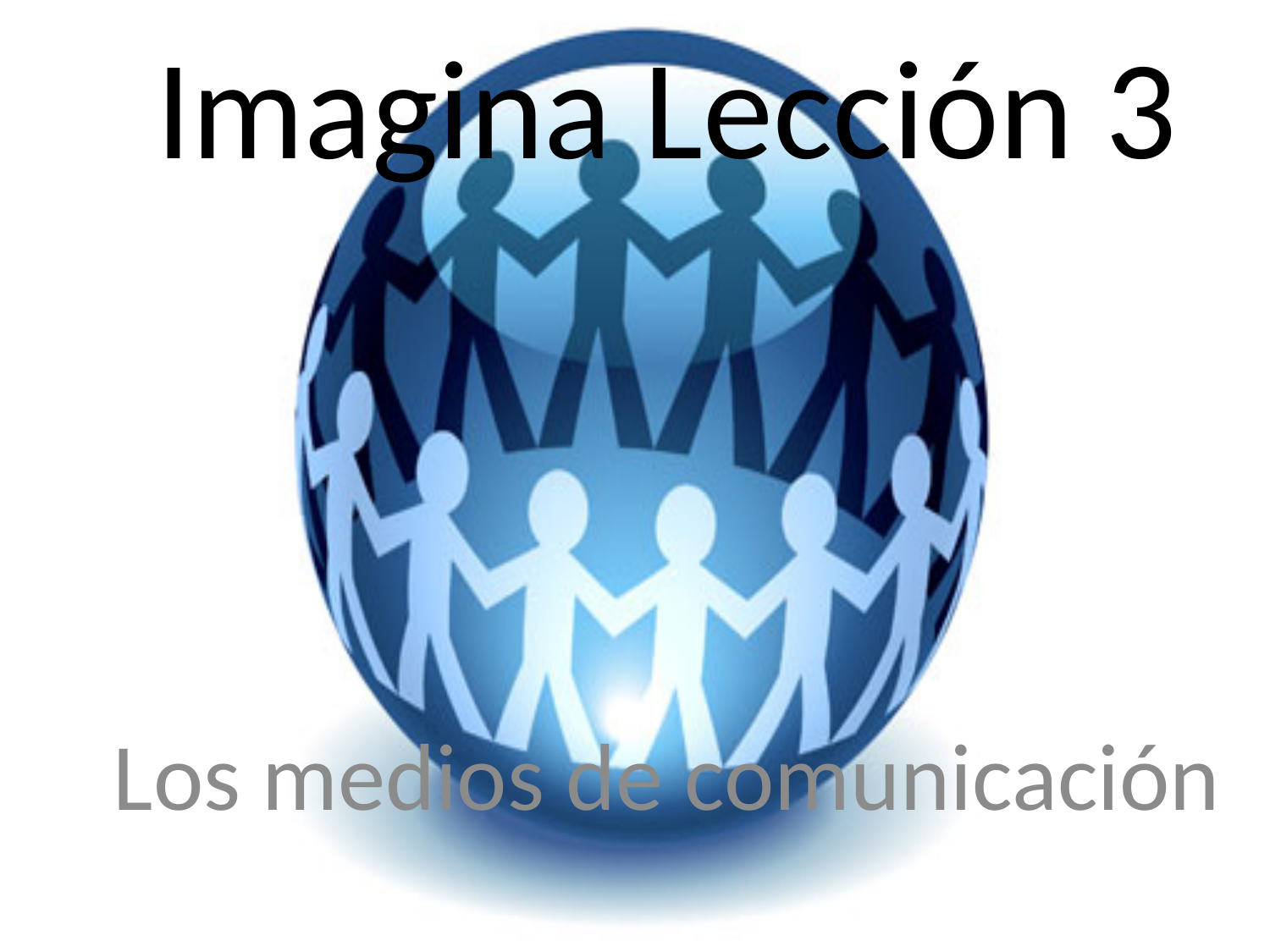

# Imagina Lección 3
Los medios de comunicación